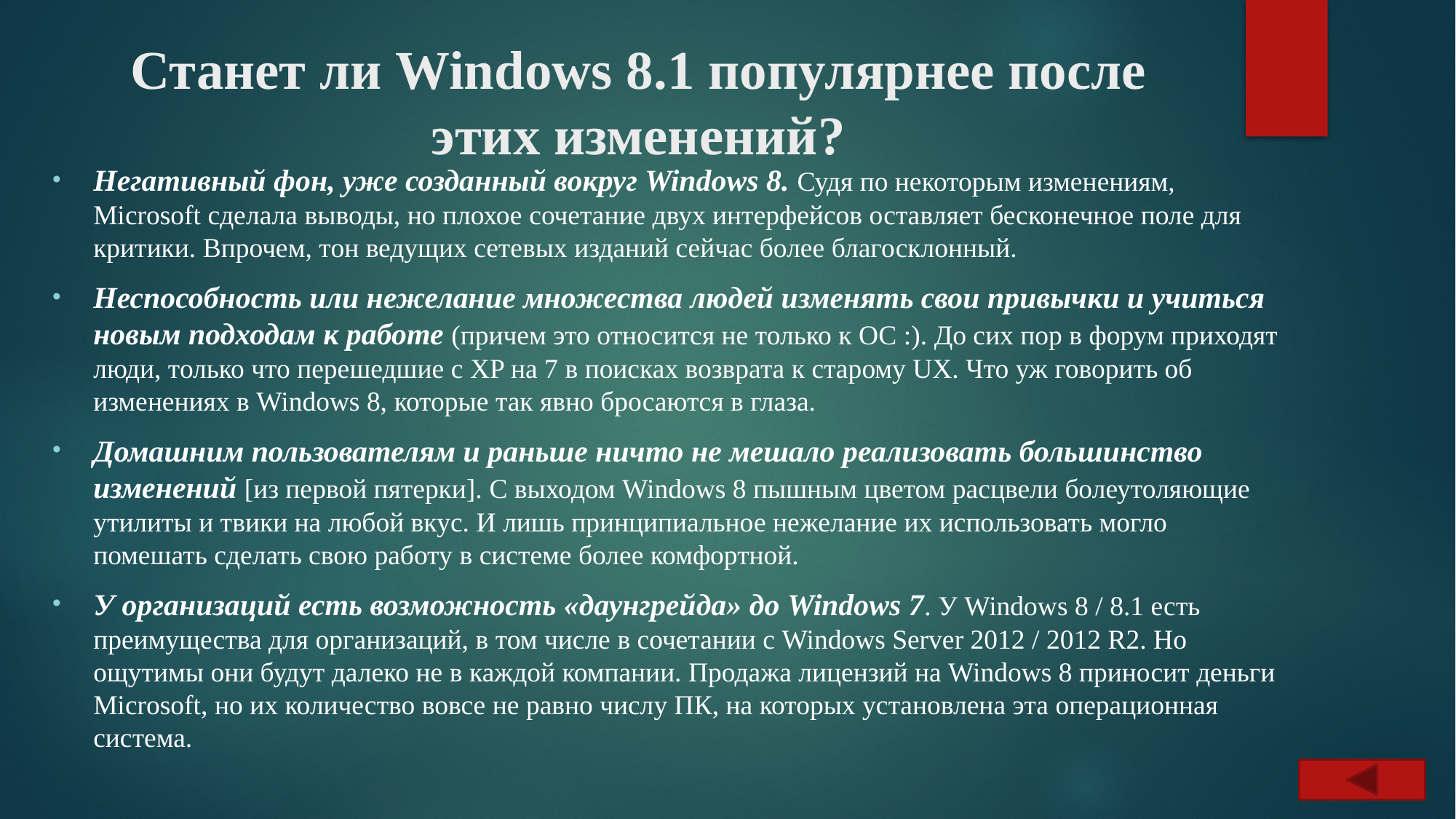

# Станет ли Windows 8.1 популярнее после этих изменений?
Негативный фон, уже созданный вокруг Windows 8. Судя по некоторым изменениям, Microsoft сделала выводы, но плохое сочетание двух интерфейсов оставляет бесконечное поле для критики. Впрочем, тон ведущих сетевых изданий сейчас более благосклонный.
Неспособность или нежелание множества людей изменять свои привычки и учиться новым подходам к работе (причем это относится не только к ОС :). До сих пор в форум приходят люди, только что перешедшие с XP на 7 в поисках возврата к старому UX. Что уж говорить об изменениях в Windows 8, которые так явно бросаются в глаза.
Домашним пользователям и раньше ничто не мешало реализовать большинство изменений [из первой пятерки]. С выходом Windows 8 пышным цветом расцвели болеутоляющие утилиты и твики на любой вкус. И лишь принципиальное нежелание их использовать могло помешать сделать свою работу в системе более комфортной.
У организаций есть возможность «даунгрейда» до Windows 7. У Windows 8 / 8.1 есть преимущества для организаций, в том числе в сочетании с Windows Server 2012 / 2012 R2. Но ощутимы они будут далеко не в каждой компании. Продажа лицензий на Windows 8 приносит деньги Microsoft, но их количество вовсе не равно числу ПК, на которых установлена эта операционная система.